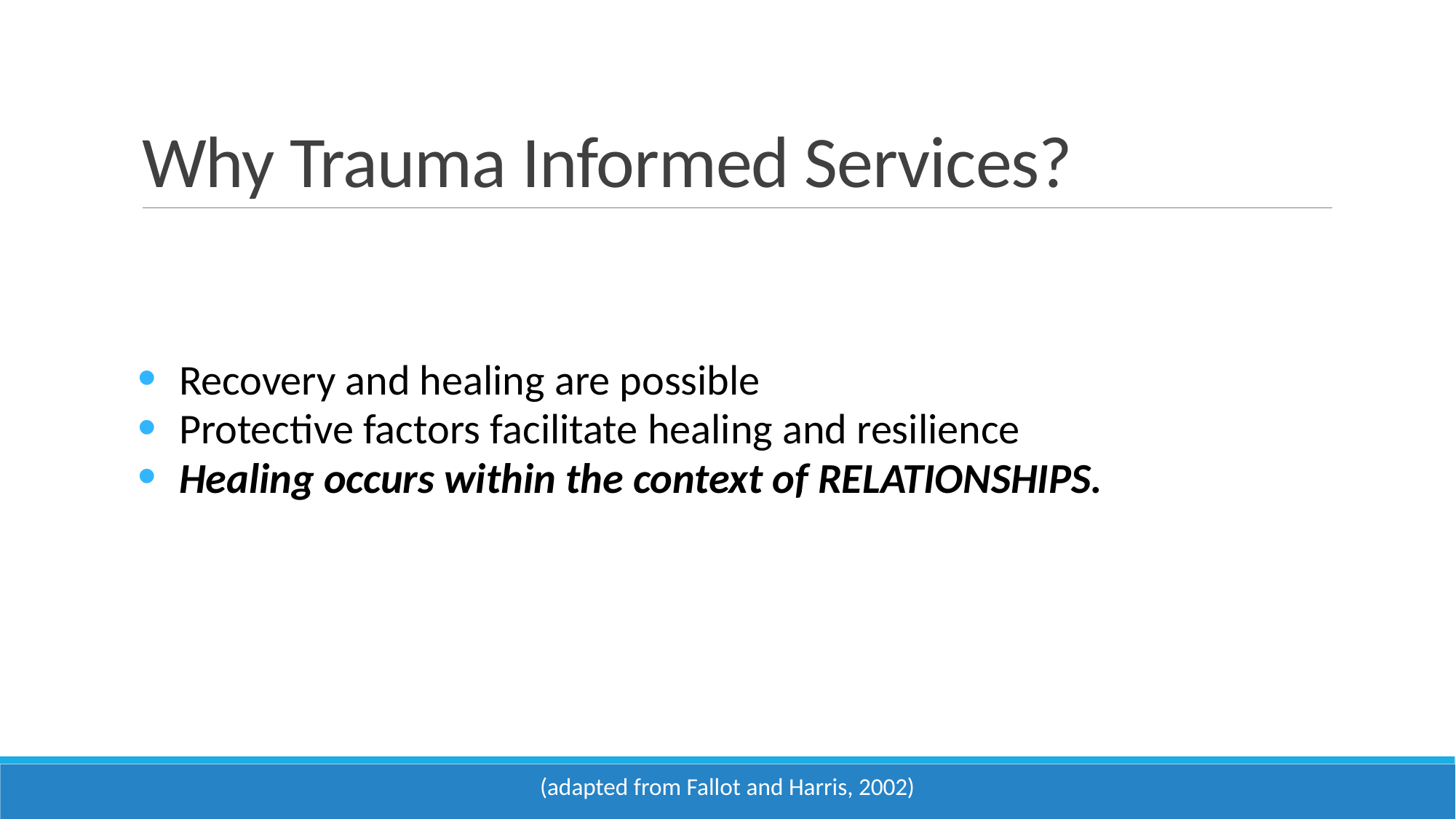

# Why Trauma Informed Services?
Recovery and healing are possible
Protective factors facilitate healing and resilience
Healing occurs within the context of RELATIONSHIPS.
(adapted from Fallot and Harris, 2002)